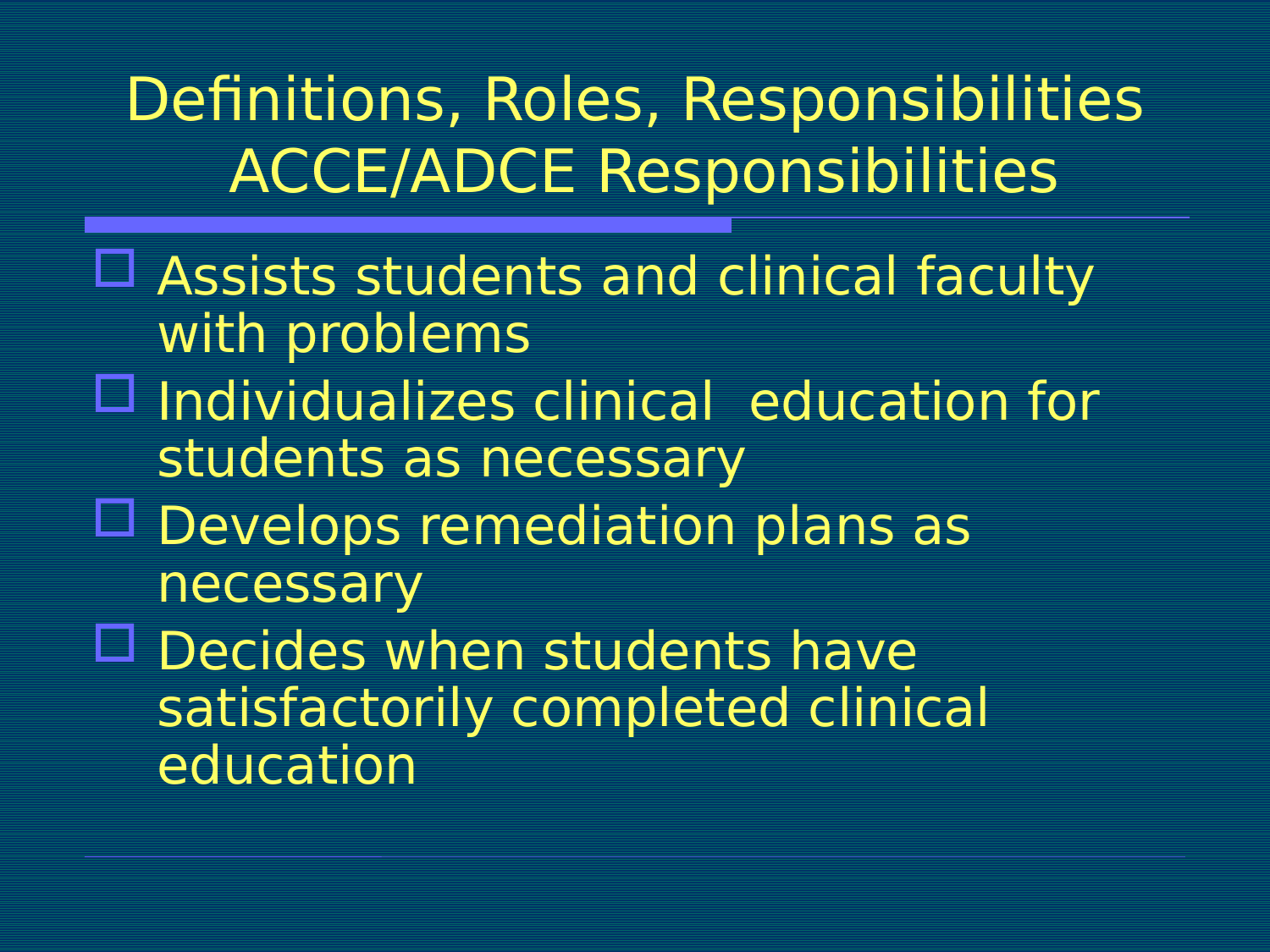

# Definitions, Roles, Responsibilities ACCE/ADCE Responsibilities
Assists students and clinical faculty with problems
Individualizes clinical  education for students as necessary
Develops remediation plans as necessary
Decides when students have satisfactorily completed clinical education